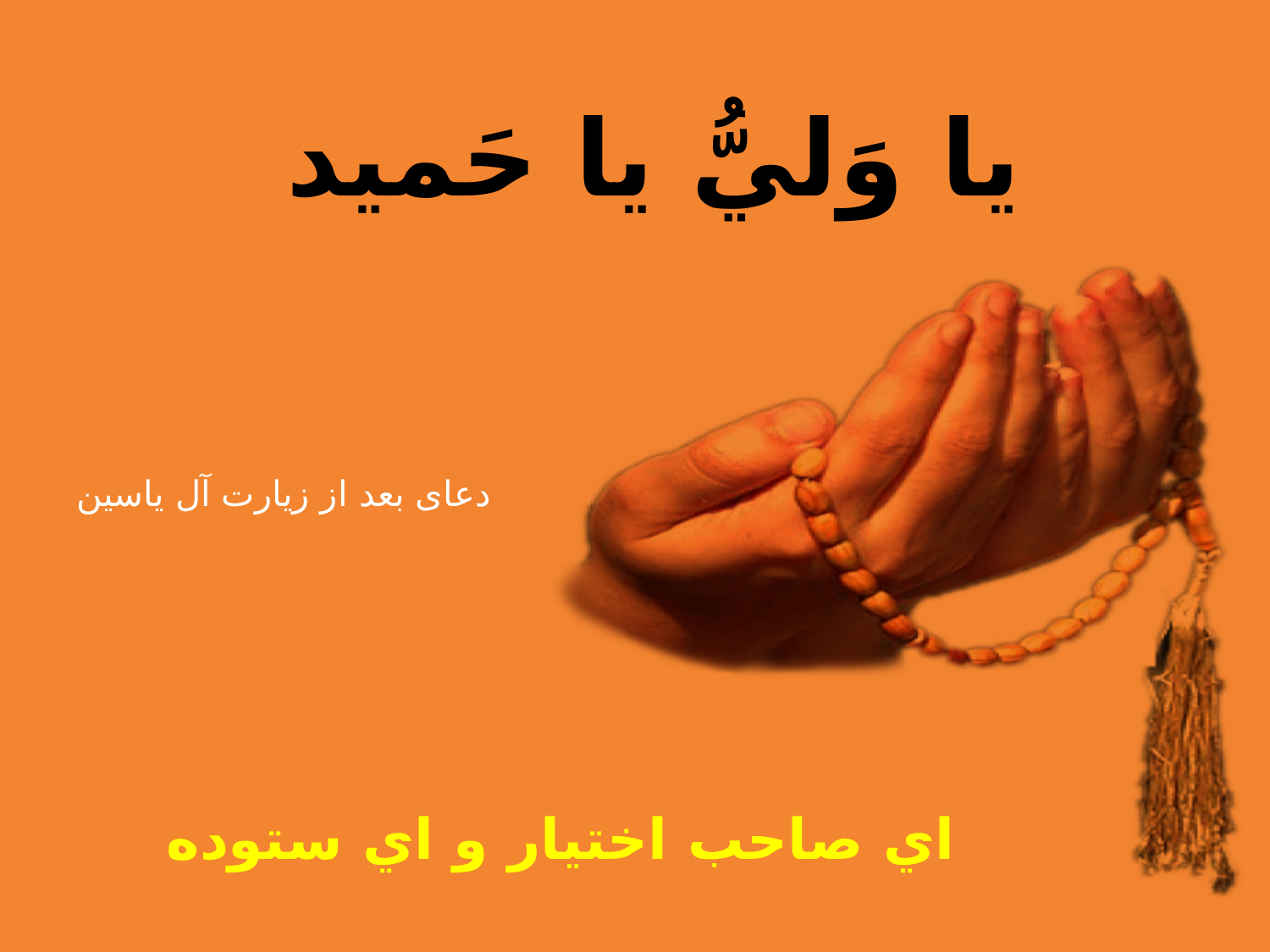

يا وَليُّ يا حَميد
اي صاحب اختيار و اي ستوده